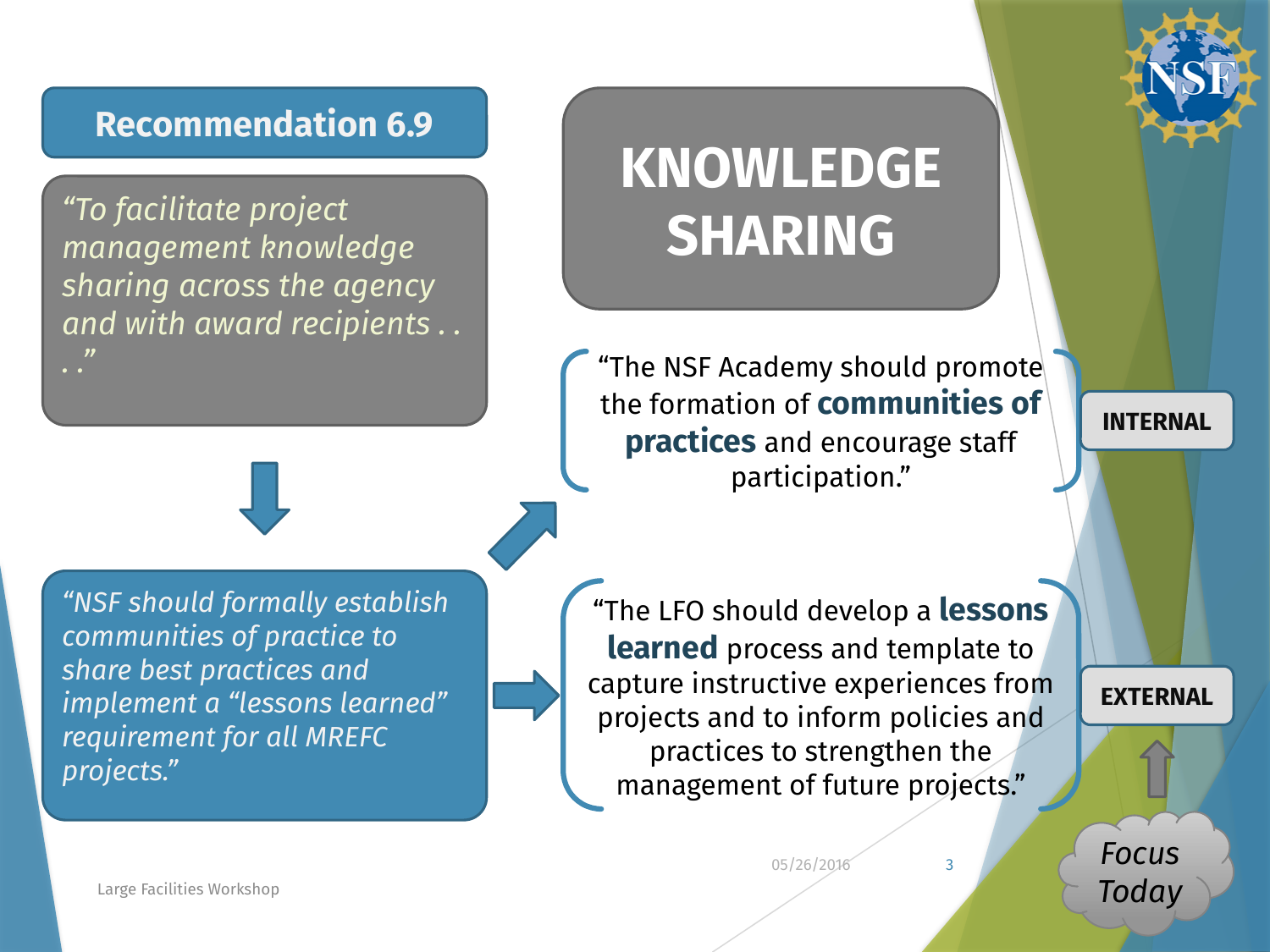

Recommendation 6.9
KNOWLEDGE SHARING
“To facilitate project management knowledge sharing across the agency and with award recipients . . . .”
“The NSF Academy should promote the formation of communities of practices and encourage staff participation.”
INTERNAL

“NSF should formally establish communities of practice to share best practices and implement a “lessons learned” requirement for all MREFC projects.”
“The LFO should develop a lessons learned process and template to capture instructive experiences from projects and to inform policies and practices to strengthen the management of future projects.”

EXTERNAL

Focus Today
05/26/2016
3
Large Facilities Workshop